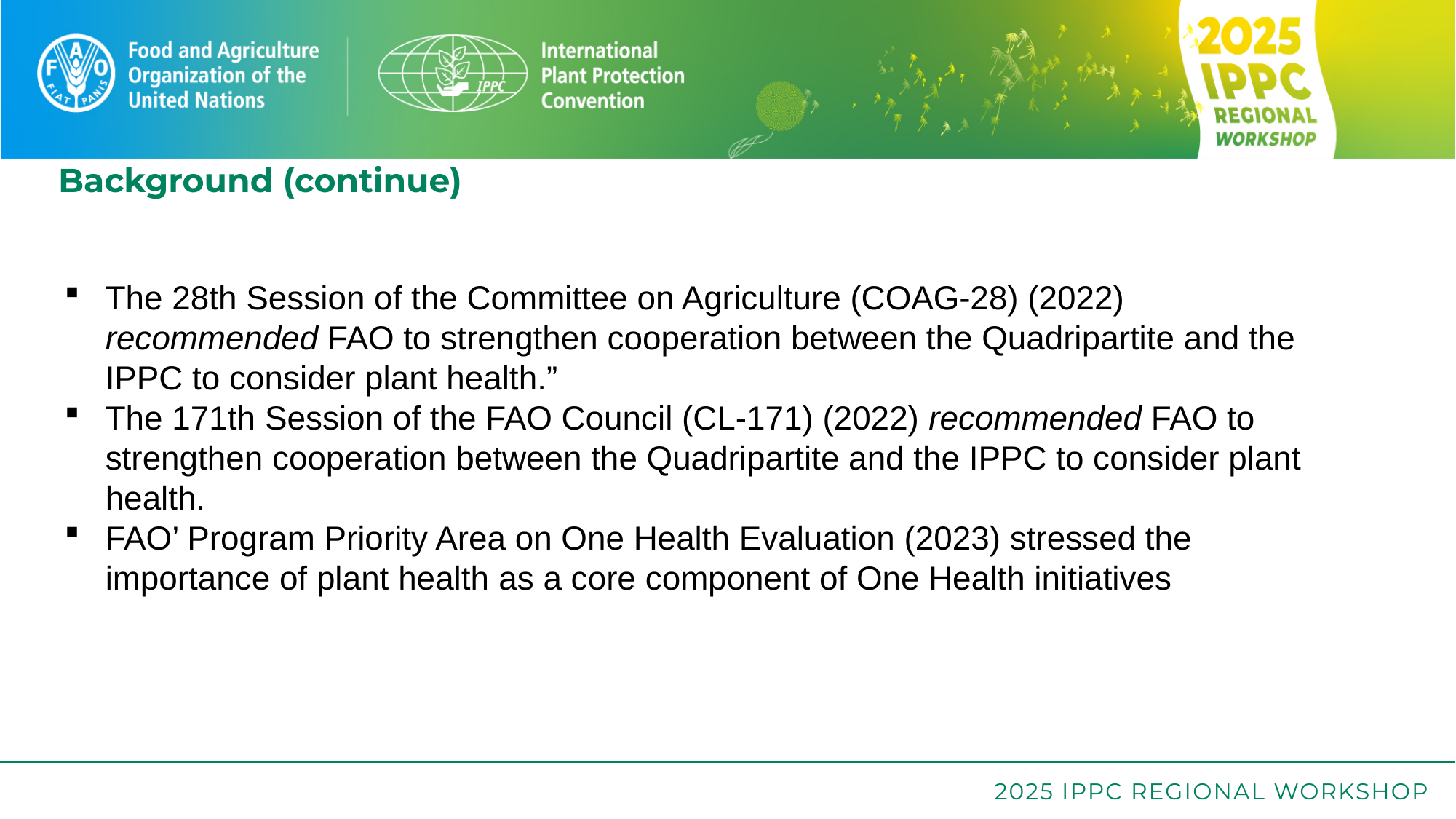

# Background (continue)

The 28th Session of the Committee on Agriculture (COAG-28) (2022) recommended FAO to strengthen cooperation between the Quadripartite and the IPPC to consider plant health.”
The 171th Session of the FAO Council (CL-171) (2022) recommended FAO to strengthen cooperation between the Quadripartite and the IPPC to consider plant health.
FAO’ Program Priority Area on One Health Evaluation (2023) stressed the importance of plant health as a core component of One Health initiatives